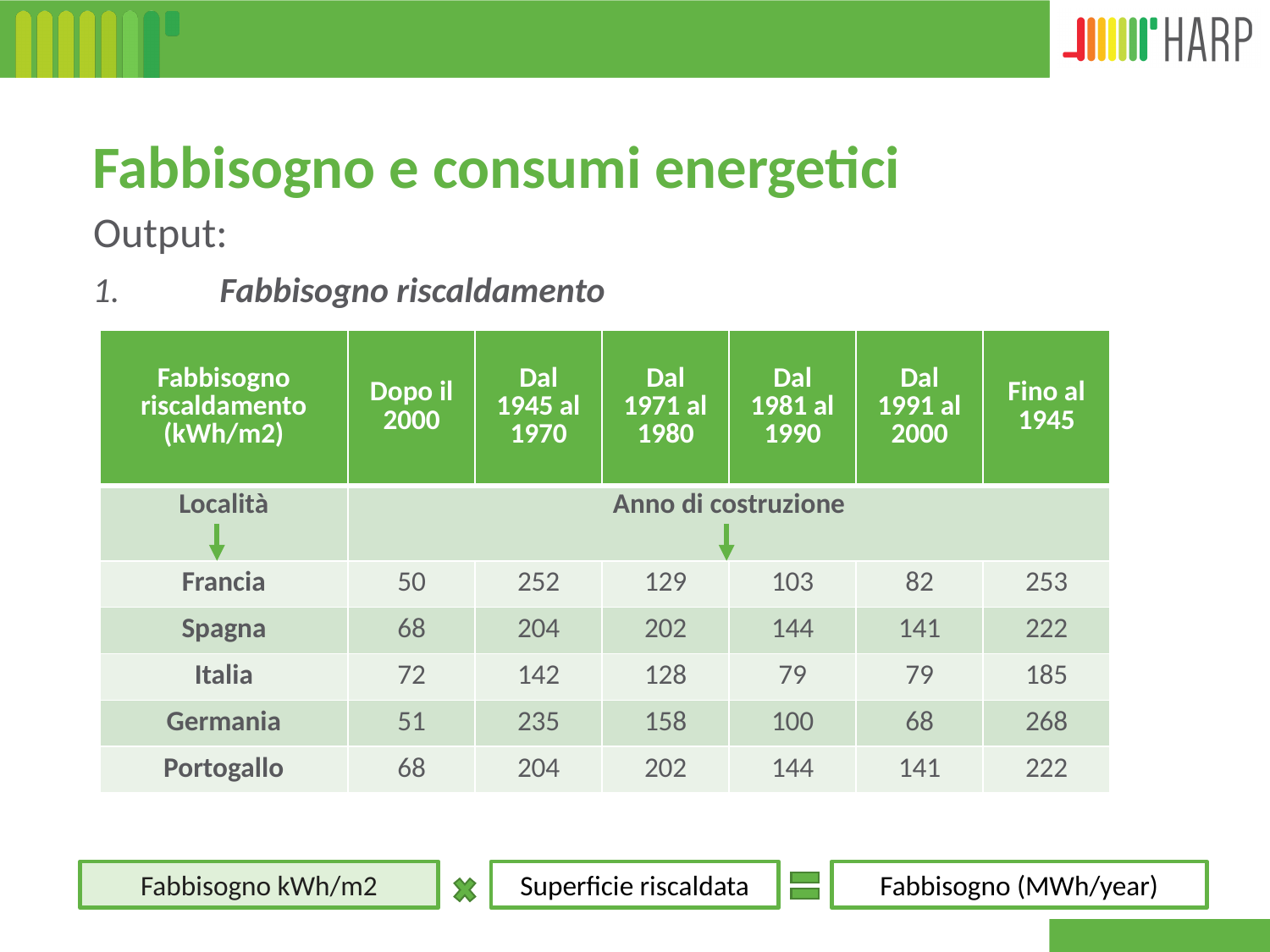

# Fabbisogno e consumi energetici
Output:
1.	Fabbisogno riscaldamento
| Fabbisogno riscaldamento (kWh/m2) | Dopo il 2000 | Dal 1945 al 1970 | Dal 1971 al 1980 | Dal 1981 al 1990 | Dal 1991 al 2000 | Fino al 1945 |
| --- | --- | --- | --- | --- | --- | --- |
| Località | Anno di costruzione |  |  |  |  |  |
| Francia | 50 | 252 | 129 | 103 | 82 | 253 |
| Spagna | 68 | 204 | 202 | 144 | 141 | 222 |
| Italia | 72 | 142 | 128 | 79 | 79 | 185 |
| Germania | 51 | 235 | 158 | 100 | 68 | 268 |
| Portogallo | 68 | 204 | 202 | 144 | 141 | 222 |
Fabbisogno kWh/m2
Superficie riscaldata
Fabbisogno (MWh/year)